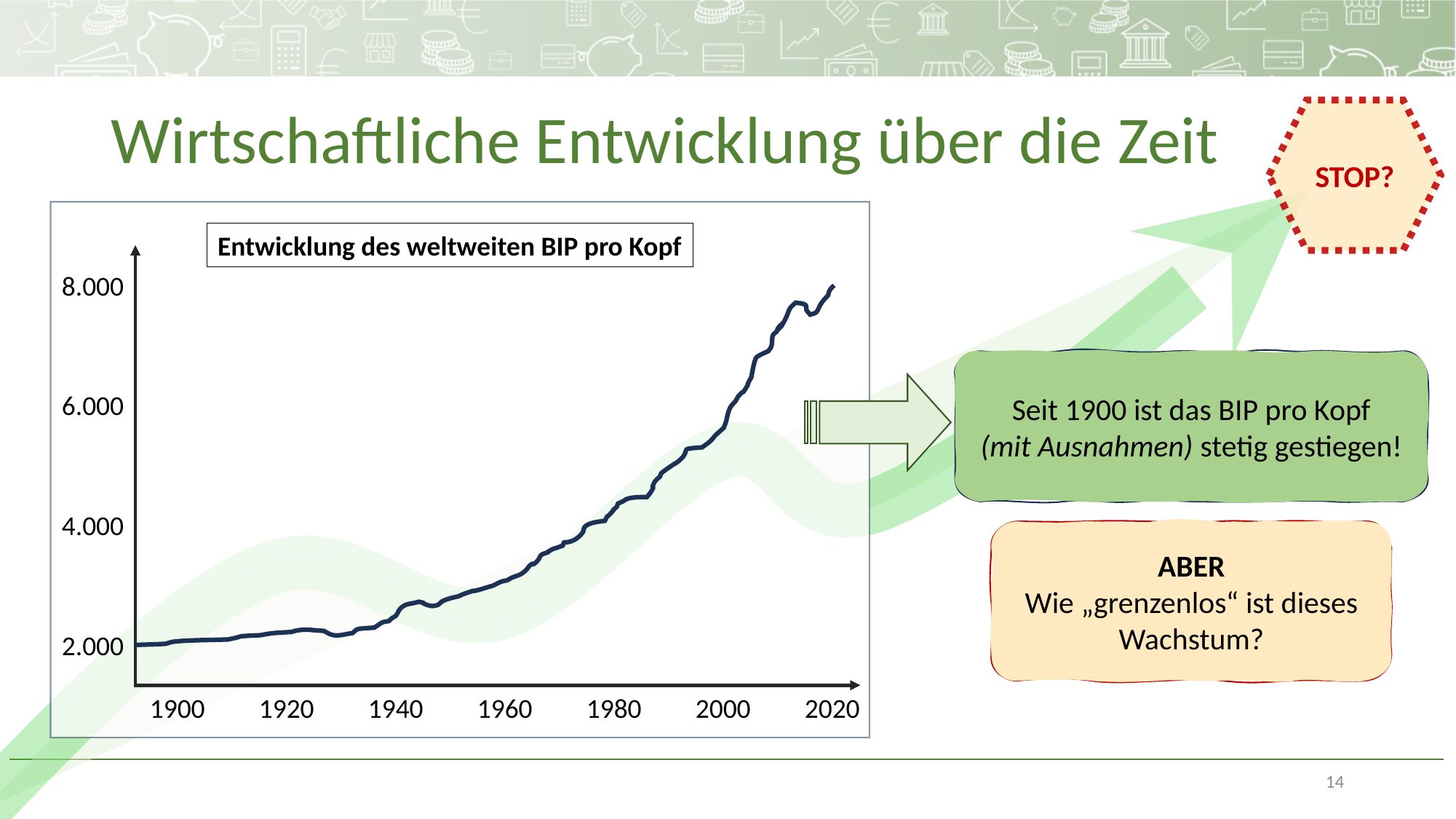

# Wirtschaftliche Entwicklung über die Zeit
STOP?

Entwicklung des weltweiten BIP pro Kopf
8.000

6.000

4.000

2.000
1900	1920	1940	1960	1980	2000	2020

Seit 1900 ist das BIP pro Kopf
(mit Ausnahmen) stetig gestiegen!

ABER
Wie „grenzenlos“ ist dieses Wachstum?
14